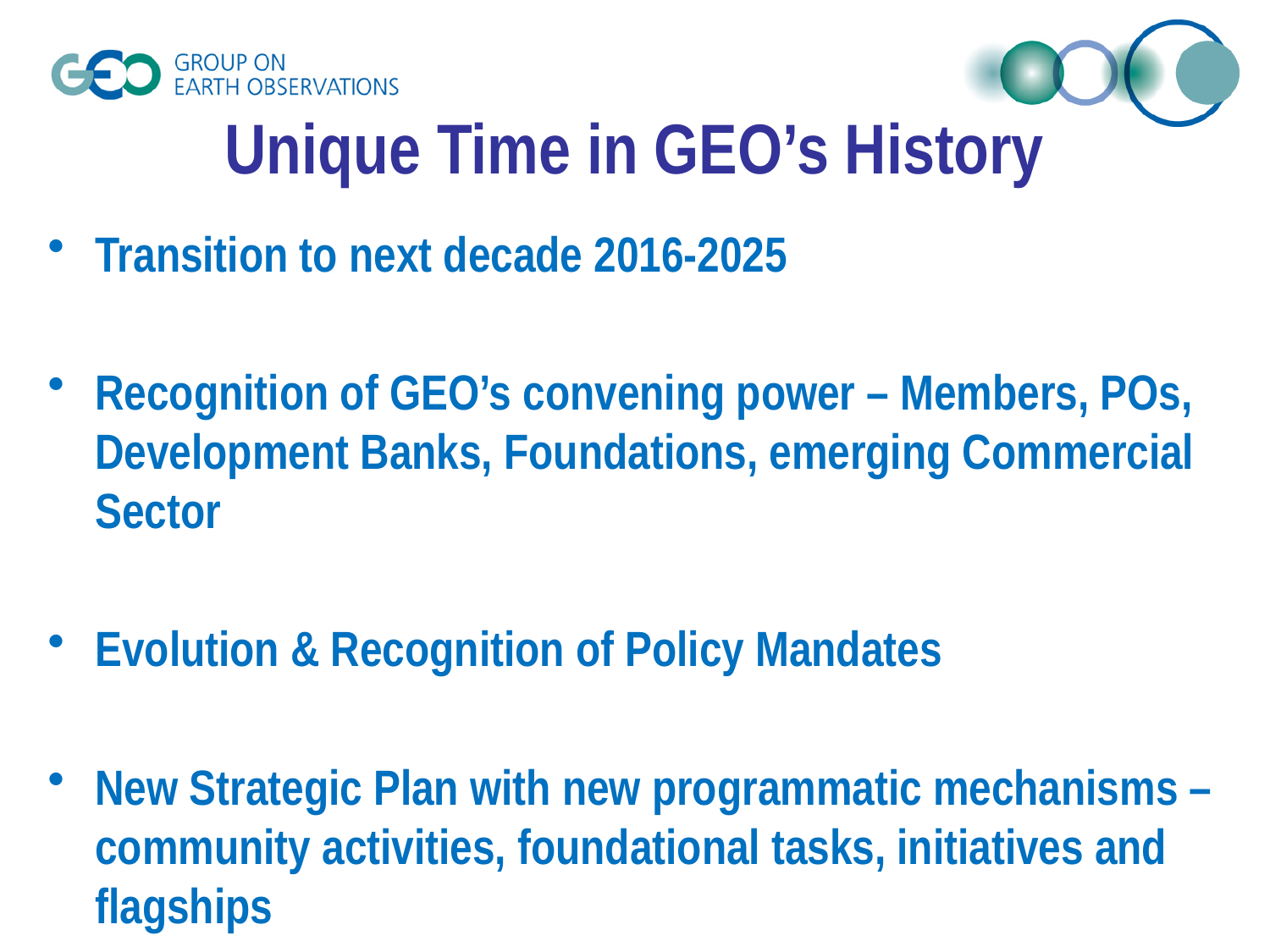

# Unique Time in GEO’s History
Transition to next decade 2016-2025

Recognition of GEO’s convening power – Members, POs, Development Banks, Foundations, emerging Commercial Sector

Evolution & Recognition of Policy Mandates

New Strategic Plan with new programmatic mechanisms – community activities, foundational tasks, initiatives and flagships